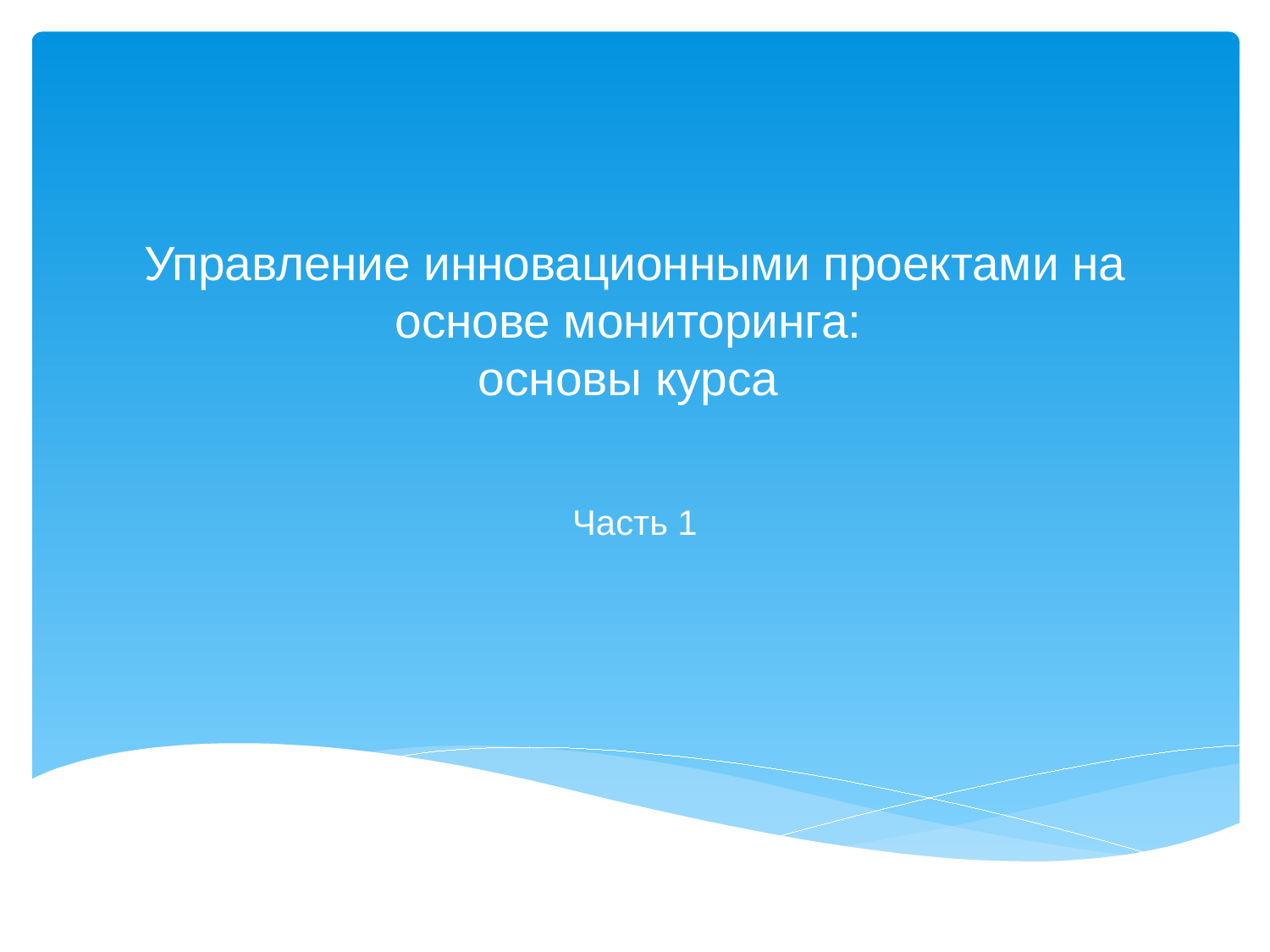

# Управление инновационными проектами на основе мониторинга: основы курса
Часть 1